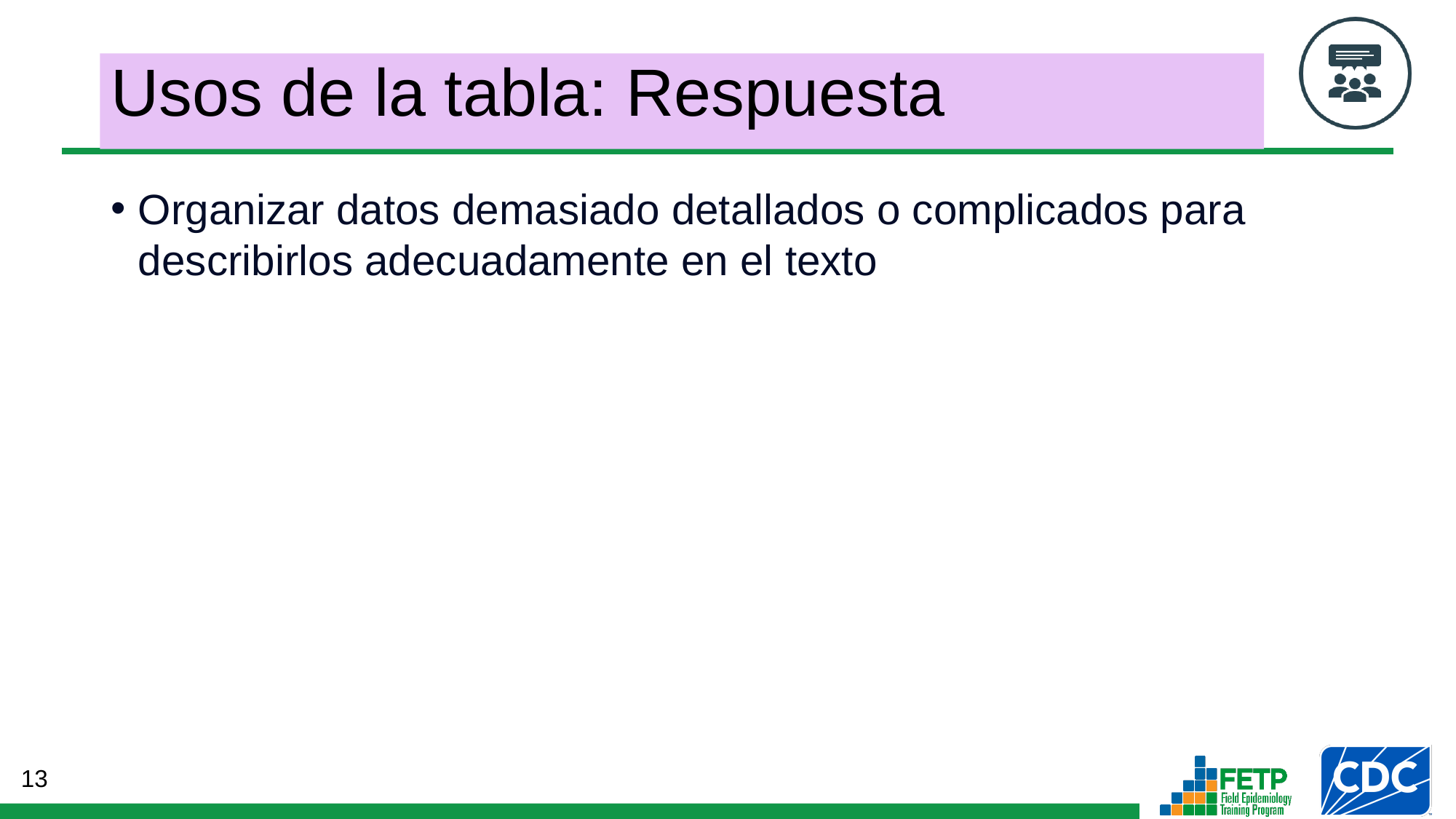

# Usos de la tabla: Respuesta
Organizar datos demasiado detallados o complicados para describirlos adecuadamente en el texto